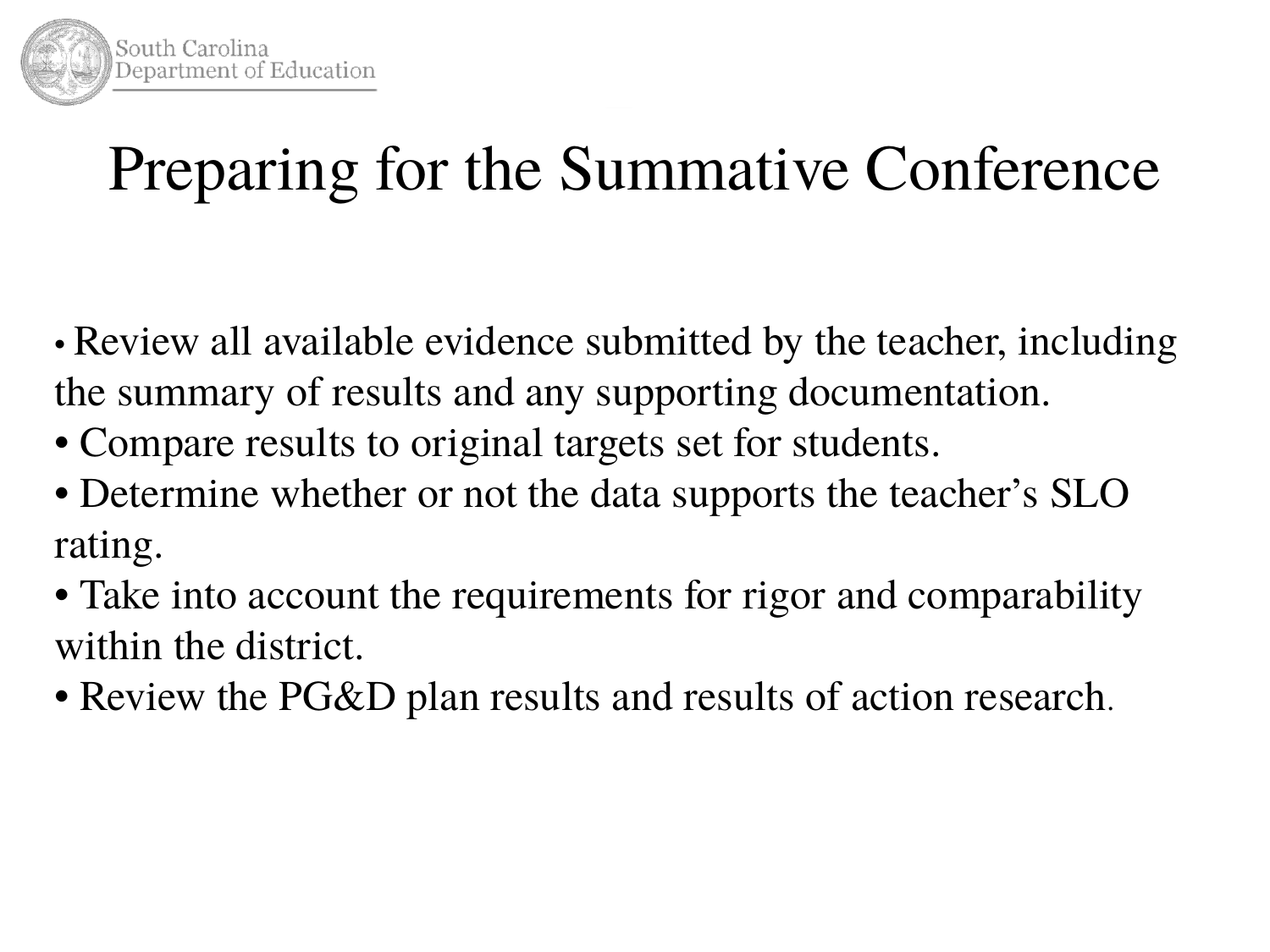

# Preparing for the Summative Conference
• Review all available evidence submitted by the teacher, including the summary of results and any supporting documentation.
• Compare results to original targets set for students.
• Determine whether or not the data supports the teacher’s SLO rating.
• Take into account the requirements for rigor and comparability within the district.
• Review the PG&D plan results and results of action research.